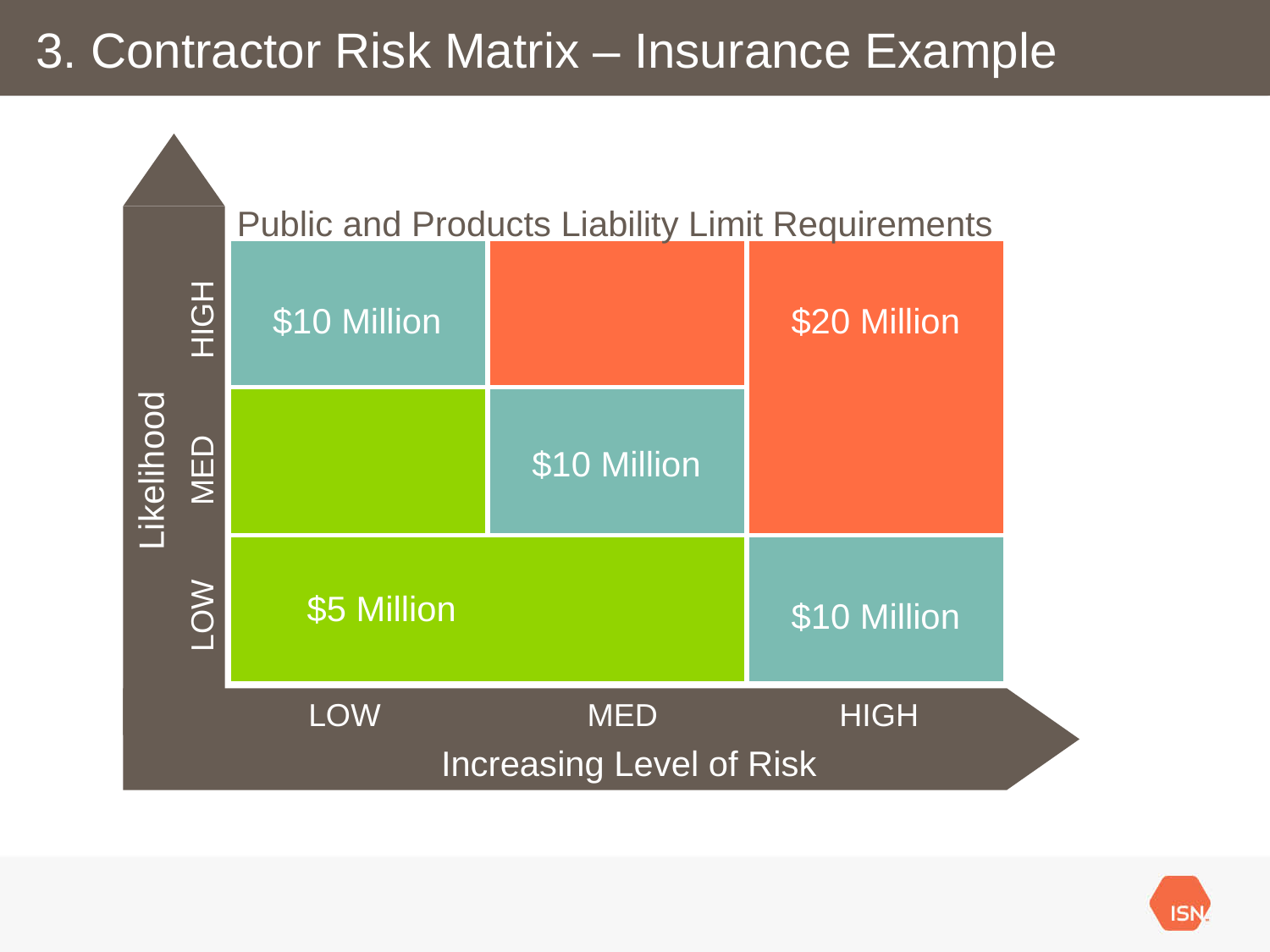

# 3. Contractor Risk Matrix – Insurance Example

Public and Products Liability Limit Requirements

|  |  |  |
| --- | --- | --- |
|  |  |  |
|  |  |  |
$10 Million
$20 Million
HIGH

|  |
| --- |
$10 Million
Likelihood
MED
$5 Million
$10 Million
LOW
LOW
MED
HIGH

Increasing Level of Risk